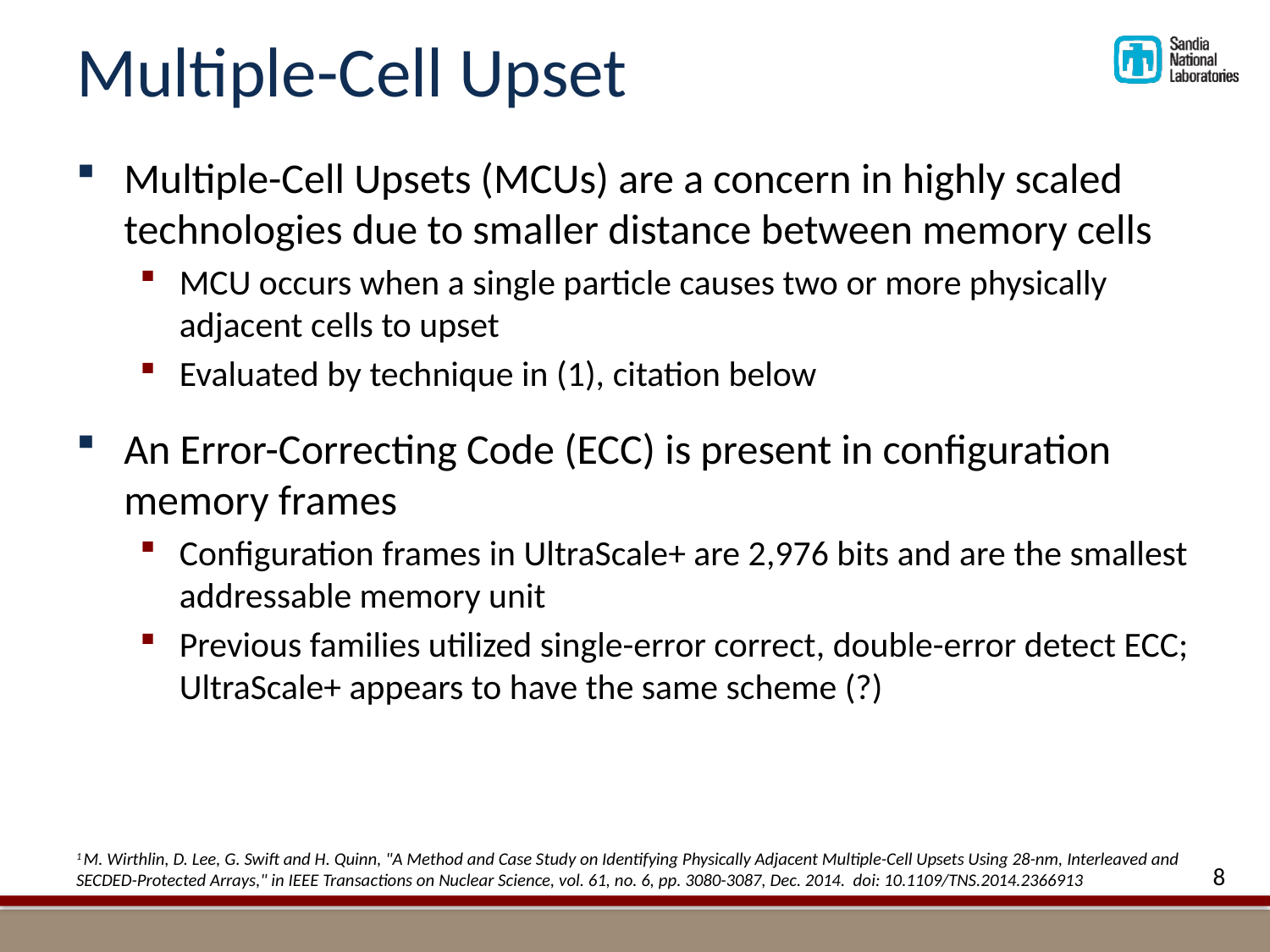

# Multiple-Cell Upset
Multiple-Cell Upsets (MCUs) are a concern in highly scaled technologies due to smaller distance between memory cells
MCU occurs when a single particle causes two or more physically adjacent cells to upset
Evaluated by technique in (1), citation below

An Error-Correcting Code (ECC) is present in configuration memory frames
Configuration frames in UltraScale+ are 2,976 bits and are the smallest addressable memory unit
Previous families utilized single-error correct, double-error detect ECC; UltraScale+ appears to have the same scheme (?)

1 M. Wirthlin, D. Lee, G. Swift and H. Quinn, "A Method and Case Study on Identifying Physically Adjacent Multiple-Cell Upsets Using 28-nm, Interleaved and SECDED-Protected Arrays," in IEEE Transactions on Nuclear Science, vol. 61, no. 6, pp. 3080-3087, Dec. 2014.  doi: 10.1109/TNS.2014.2366913

8